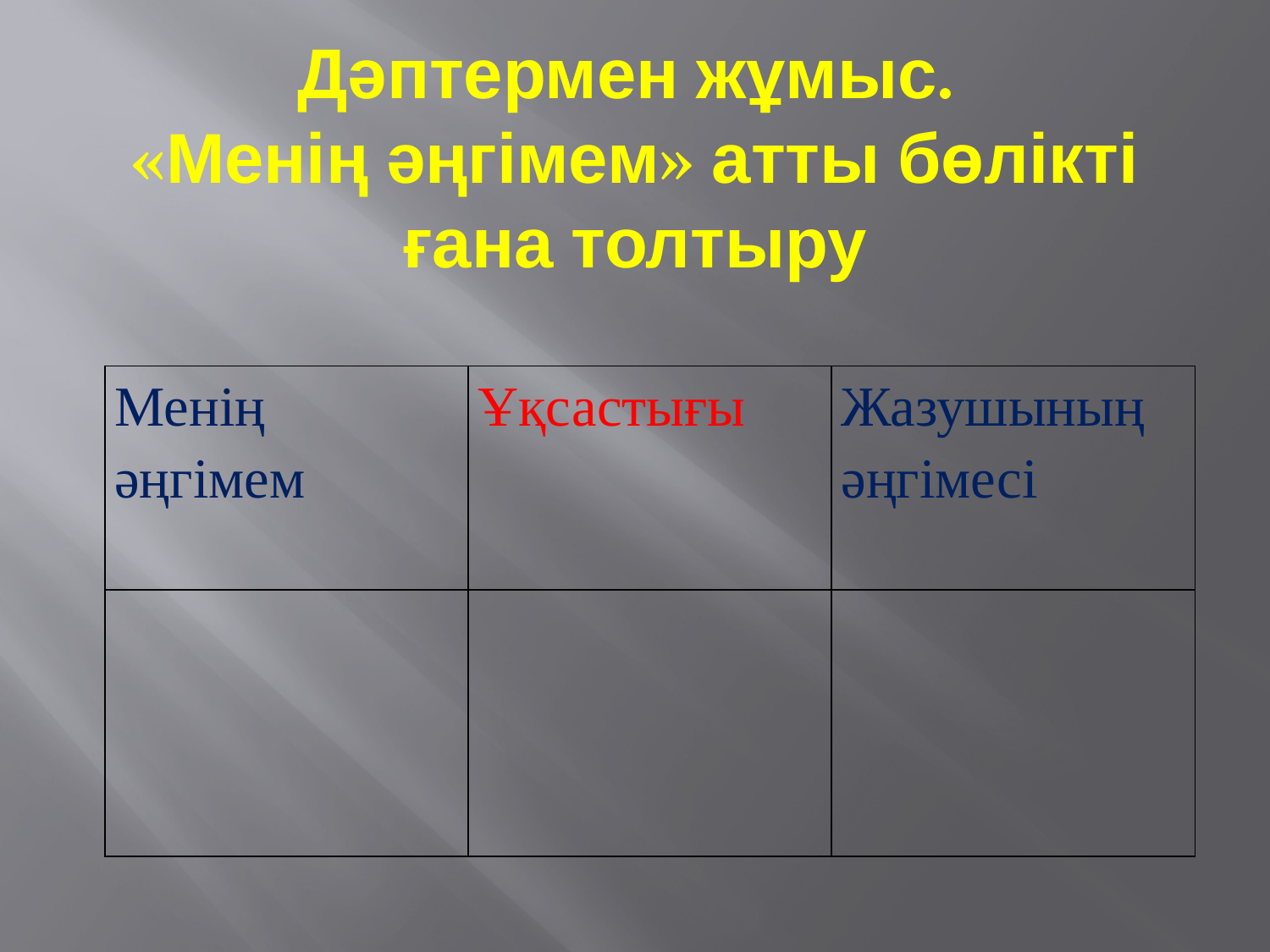

# Дәптермен жұмыс. «Менің әңгімем» атты бөлікті ғана толтыру
| Менің әңгімем | Ұқсастығы | Жазушының әңгімесі |
| --- | --- | --- |
|  |  |  |